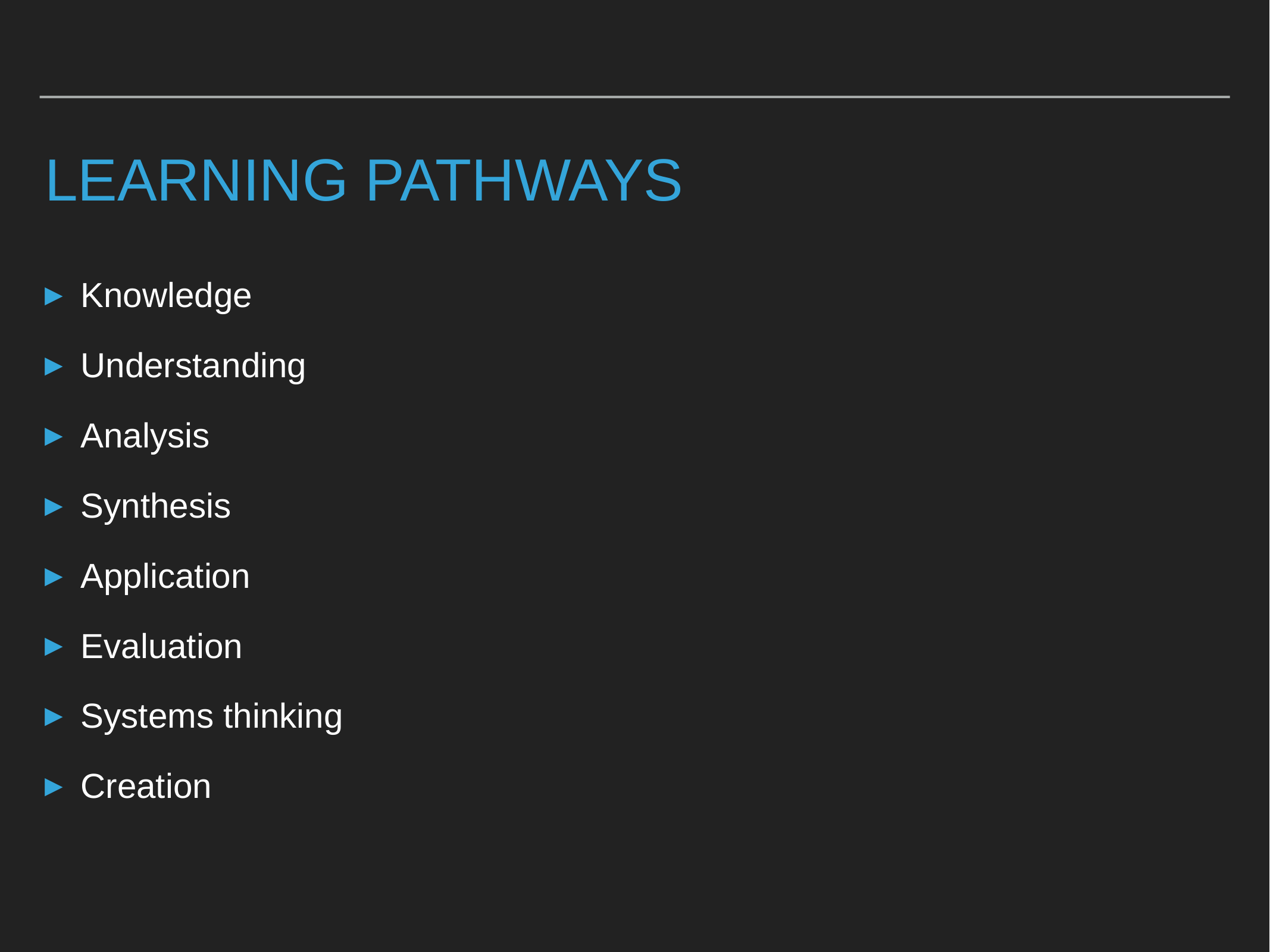

# Learning pathways
Knowledge
Understanding
Analysis
Synthesis
Application
Evaluation
Systems thinking
Creation